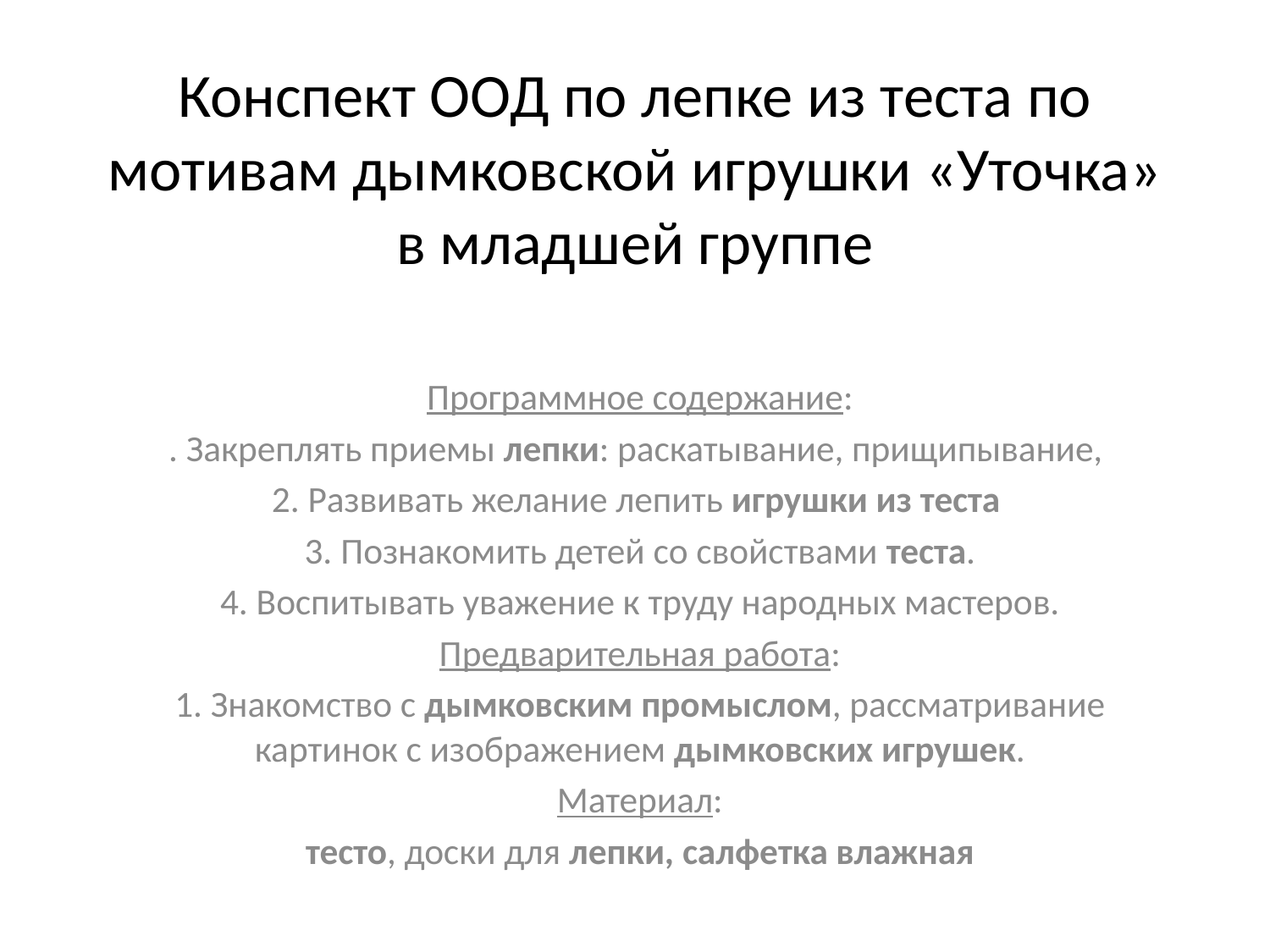

# Конспект ООД по лепке из теста по мотивам дымковской игрушки «Уточка» в младшей группе
Программное содержание:
. Закреплять приемы лепки: раскатывание, прищипывание,
2. Развивать желание лепить игрушки из теста
3. Познакомить детей со свойствами теста.
4. Воспитывать уважение к труду народных мастеров.
Предварительная работа:
1. Знакомство с дымковским промыслом, рассматривание картинок с изображением дымковских игрушек.
Материал:
тесто, доски для лепки, салфетка влажная